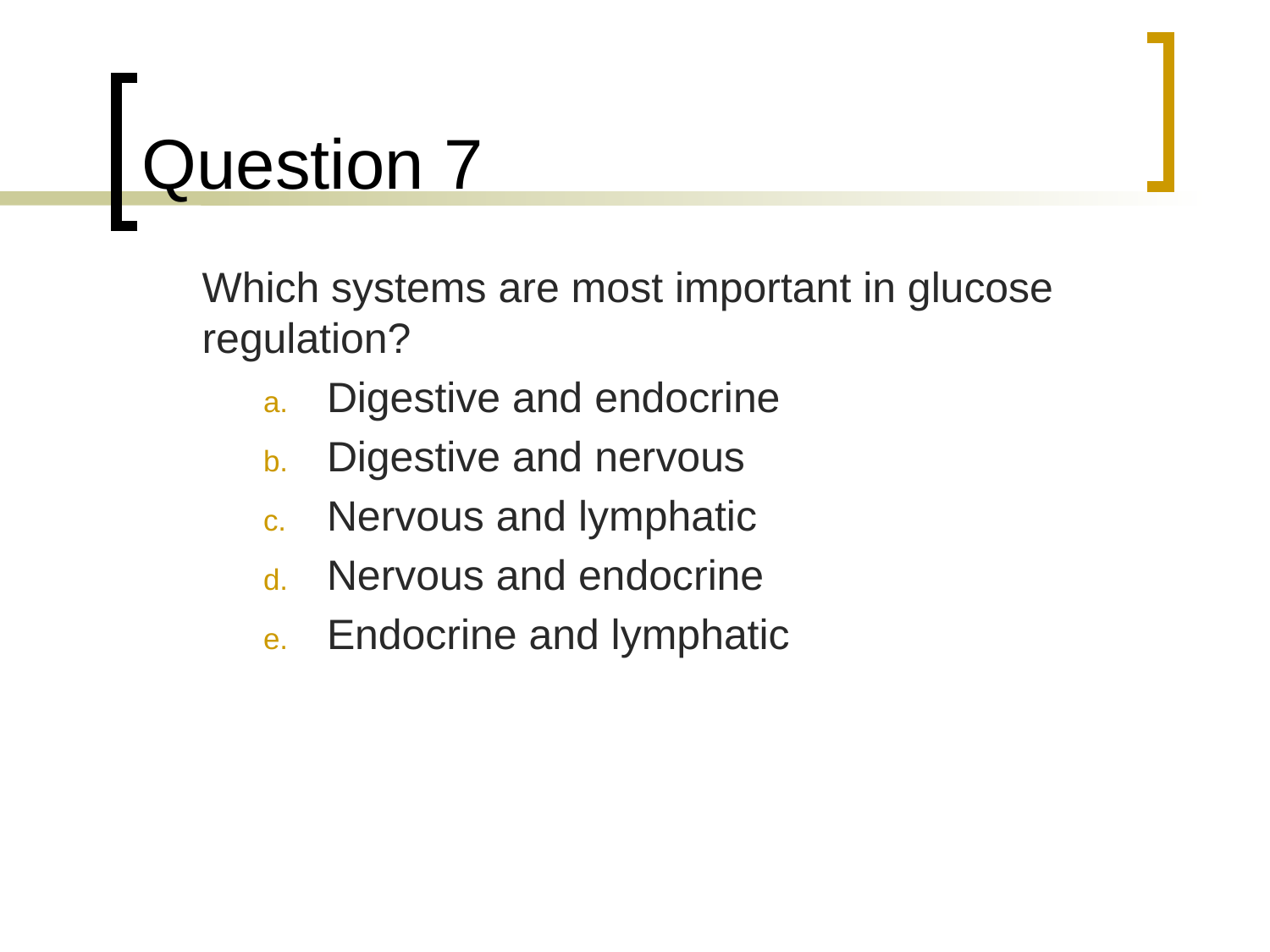

# Question 7
	Which systems are most important in glucose regulation?
Digestive and endocrine
Digestive and nervous
Nervous and lymphatic
Nervous and endocrine
Endocrine and lymphatic